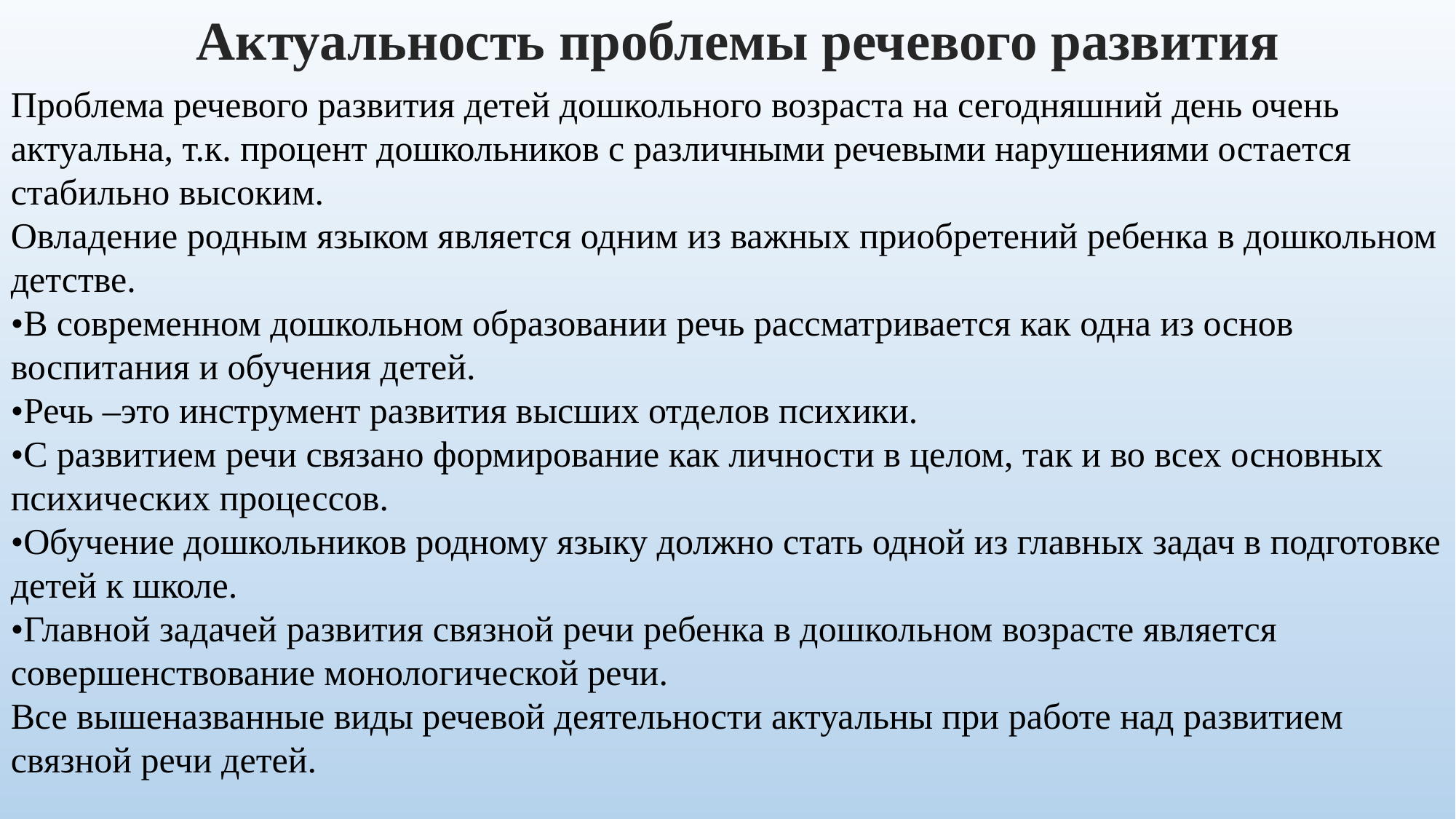

Актуальность проблемы речевого развития
Проблема речевого развития детей дошкольного возраста на сегодняшний день очень актуальна, т.к. процент дошкольников с различными речевыми нарушениями остается стабильно высоким.
Овладение родным языком является одним из важных приобретений ребенка в дошкольном детстве.
•В современном дошкольном образовании речь рассматривается как одна из основ воспитания и обучения детей.
•Речь –это инструмент развития высших отделов психики.
•С развитием речи связано формирование как личности в целом, так и во всех основных психических процессов.
•Обучение дошкольников родному языку должно стать одной из главных задач в подготовке детей к школе.
•Главной задачей развития связной речи ребенка в дошкольном возрасте является совершенствование монологической речи.
Все вышеназванные виды речевой деятельности актуальны при работе над развитием связной речи детей.